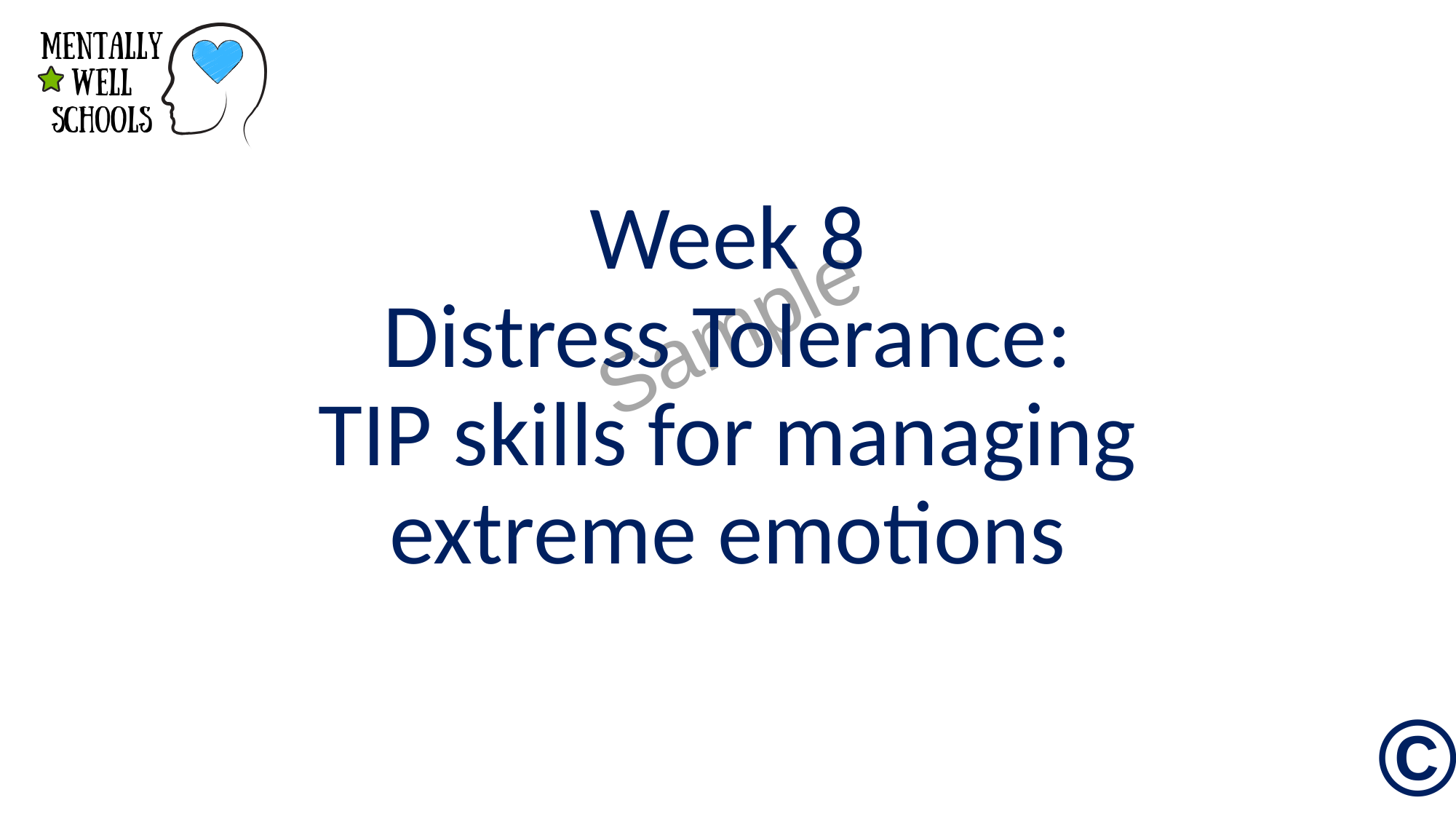

# Week 8 Distress Tolerance: TIP skills for managing extreme emotions